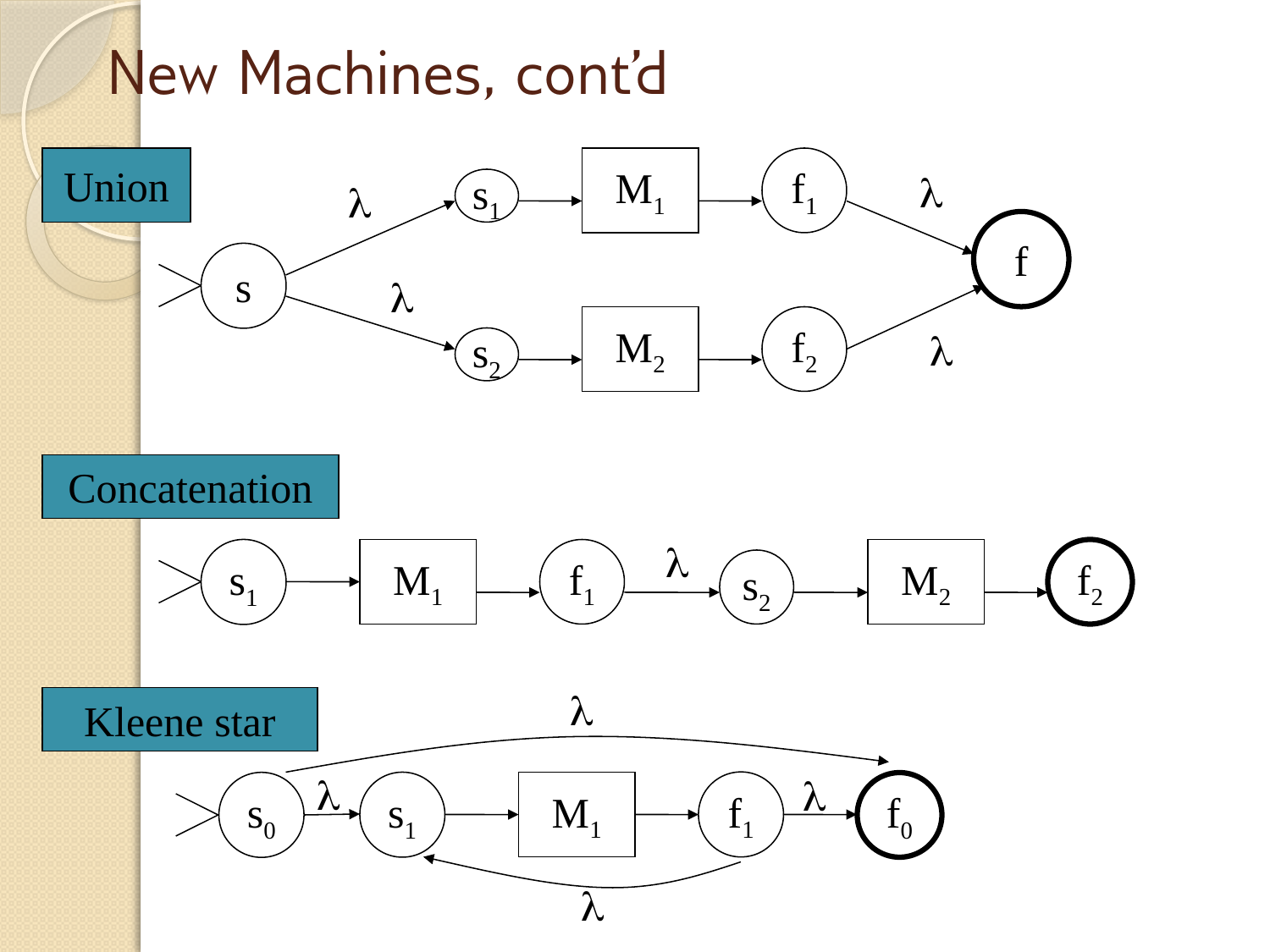

# New Machines, cont’d
Union
M1
f1
s1
λ
λ

f
s

λ

M2
f2
s2
λ

Concatenation
s1
M1
f1
λ
M2
f2
s2

Kleene star
λ

f1
λ
s1
M1
s0
λ
f0

λ